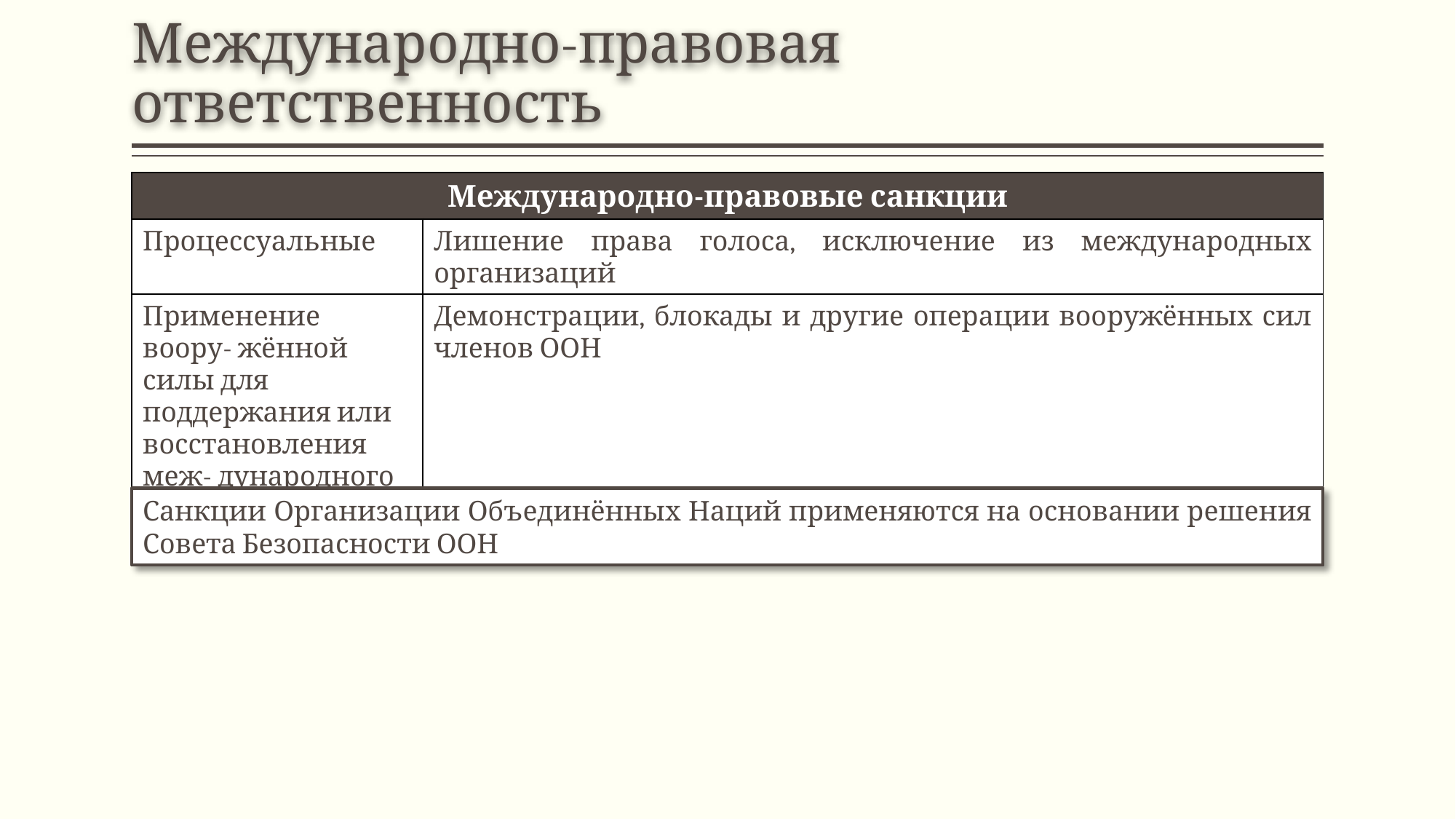

# Международно-правовая ответственность
| Международно-правовые санкции |  |
| --- | --- |
| Процессуальные | Лишение права голоса, исключение из международных организаций |
| Применение воору- жённой силы для поддержания или восстановления меж- дународного мира и безопасности | Демонстрации, блокады и другие операции вооружённых сил членов ООН |
Санкции Организации Объединённых Наций применяются на основании решения Совета Безопасности ООН